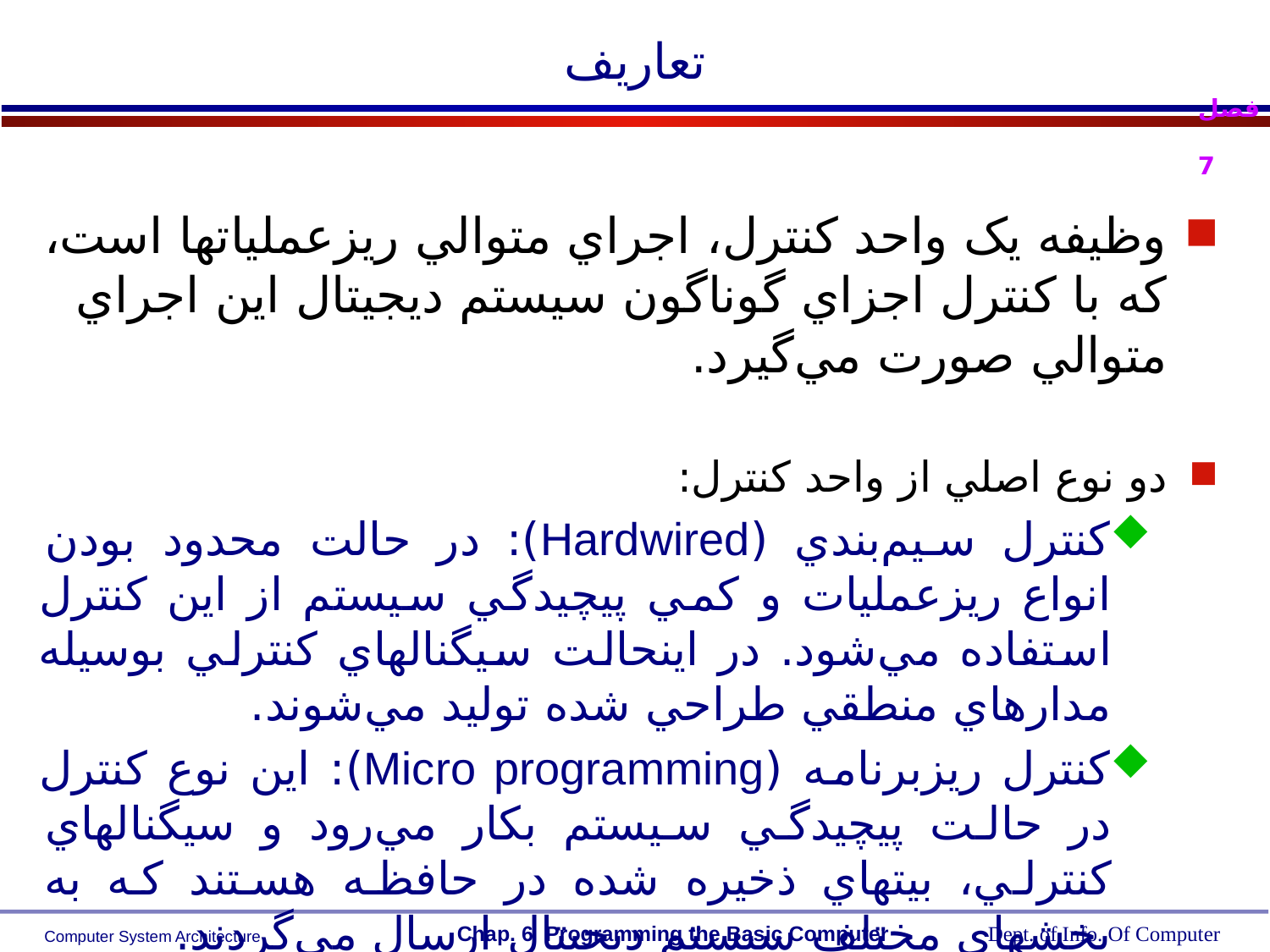

# تعاريف
وظيفه يک واحد کنترل، اجراي متوالي ريزعملياتها است، که با کنترل اجزاي گوناگون سيستم ديجيتال اين اجراي متوالي صورت مي‌گيرد.

دو نوع اصلي از واحد کنترل:
کنترل سيم‌بندي (Hardwired): در حالت محدود بودن انواع ريزعمليات و کمي پيچيدگي سيستم از اين کنترل استفاده مي‌شود. در اينحالت سيگنالهاي کنترلي بوسيله مدارهاي منطقي طراحي شده توليد مي‌شوند.
کنترل ريزبرنامه (Micro programming): اين نوع کنترل در حالت پيچيدگي سيستم بکار مي‌رود و سيگنالهاي کنترلي، بيتهاي ذخيره شده در حافظه هستند که به بخشهاي مختلف سيستم ديجيتال ارسال مي‌گردند.